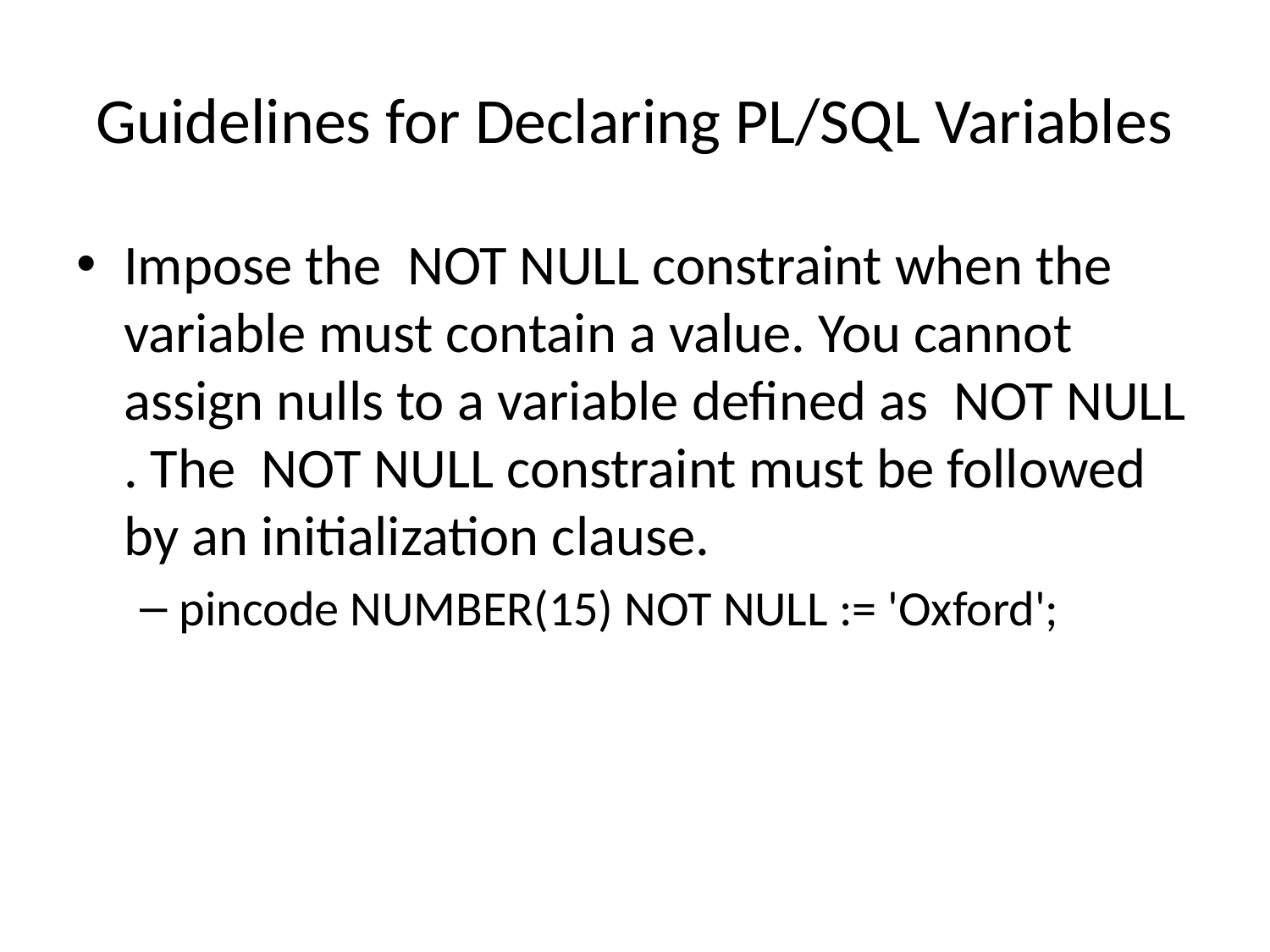

# Guidelines for Declaring PL/SQL Variables
Impose the  NOT NULL constraint when the variable must contain a value. You cannot  assign nulls to a variable defined as  NOT NULL . The  NOT NULL constraint must be followed by an initialization clause.
pincode NUMBER(15) NOT NULL := 'Oxford';